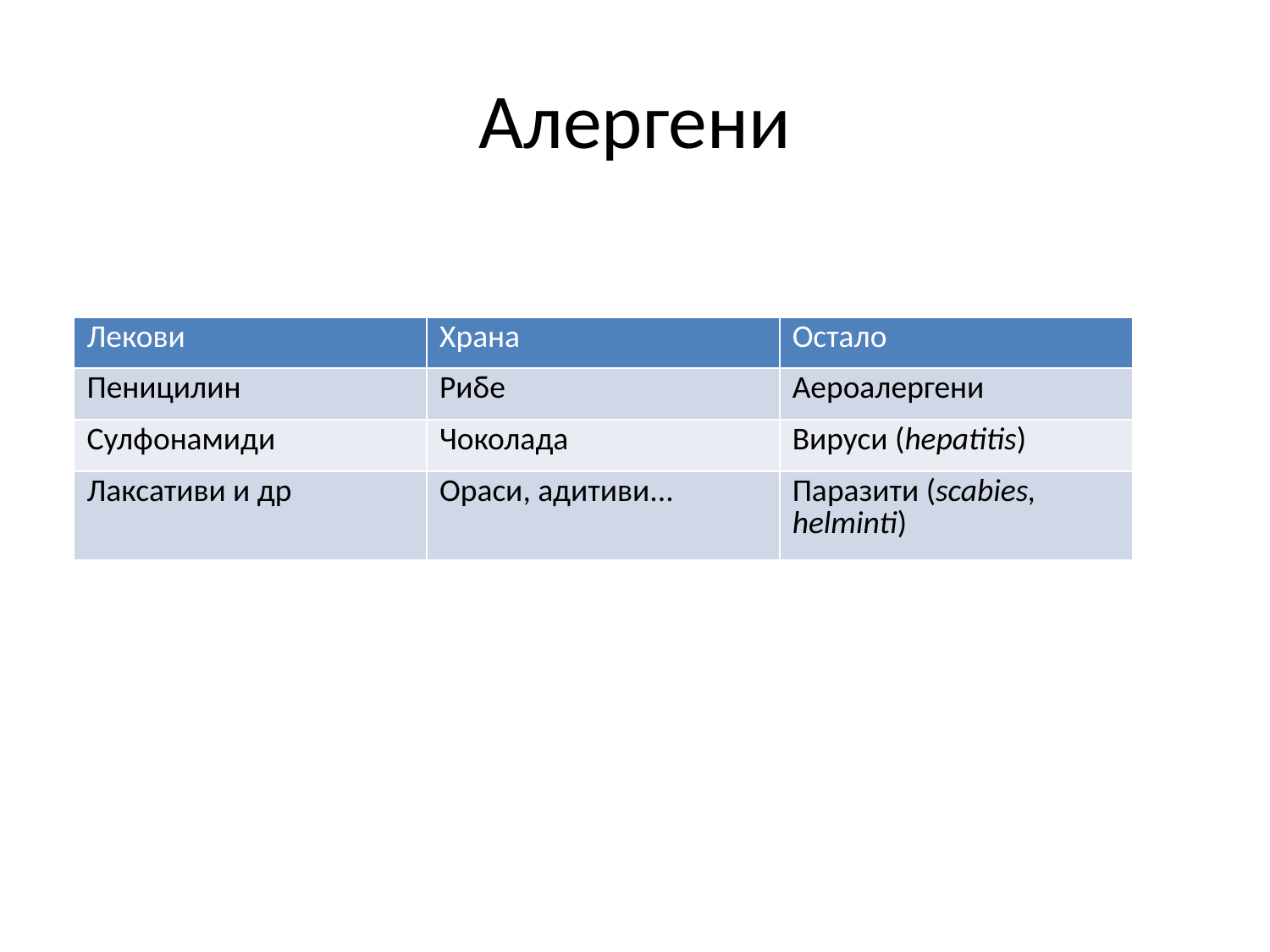

# Алергени
| Лекови | Храна | Остало |
| --- | --- | --- |
| Пеницилин | Рибе | Аероалергени |
| Сулфонамиди | Чоколада | Вируси (hepatitis) |
| Лаксативи и др | Ораси, адитиви... | Паразити (scabies, helminti) |